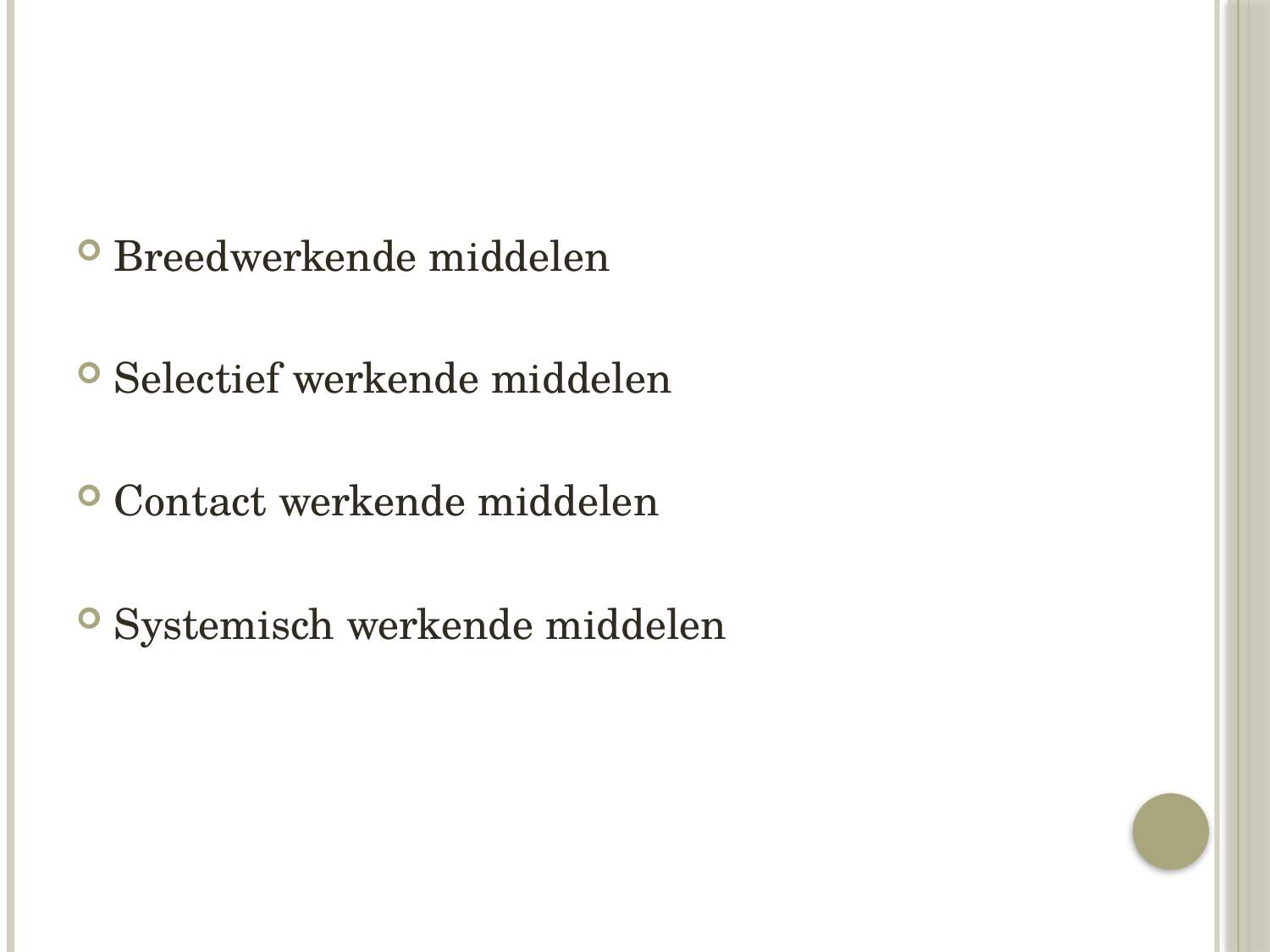

#
Breedwerkende middelen

Selectief werkende middelen

Contact werkende middelen

Systemisch werkende middelen